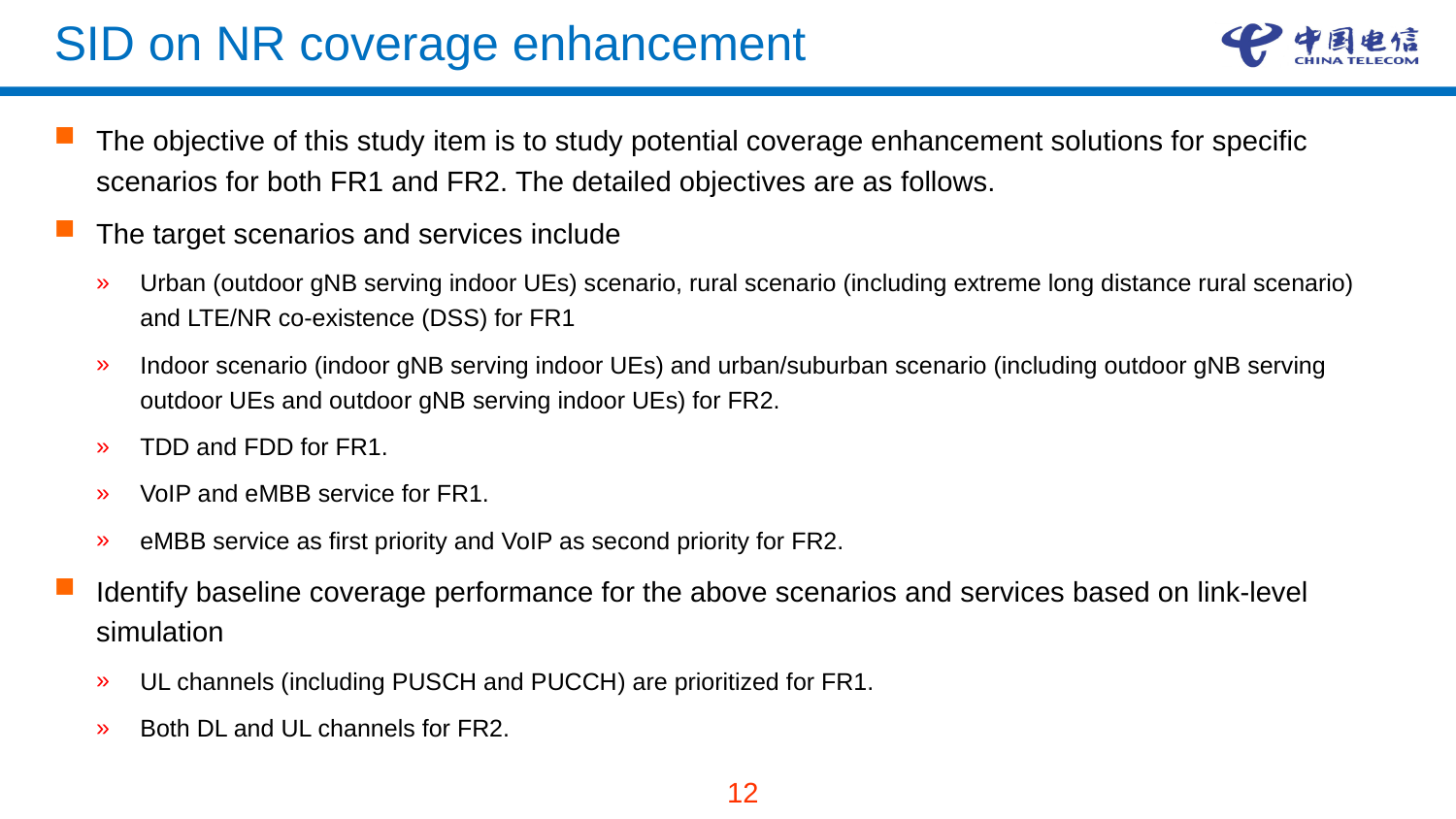

# SID on NR coverage enhancement
The objective of this study item is to study potential coverage enhancement solutions for specific scenarios for both FR1 and FR2. The detailed objectives are as follows.
The target scenarios and services include
Urban (outdoor gNB serving indoor UEs) scenario, rural scenario (including extreme long distance rural scenario) and LTE/NR co-existence (DSS) for FR1
Indoor scenario (indoor gNB serving indoor UEs) and urban/suburban scenario (including outdoor gNB serving outdoor UEs and outdoor gNB serving indoor UEs) for FR2.
TDD and FDD for FR1.
VoIP and eMBB service for FR1.
eMBB service as first priority and VoIP as second priority for FR2.
Identify baseline coverage performance for the above scenarios and services based on link-level simulation
UL channels (including PUSCH and PUCCH) are prioritized for FR1.
Both DL and UL channels for FR2.

12